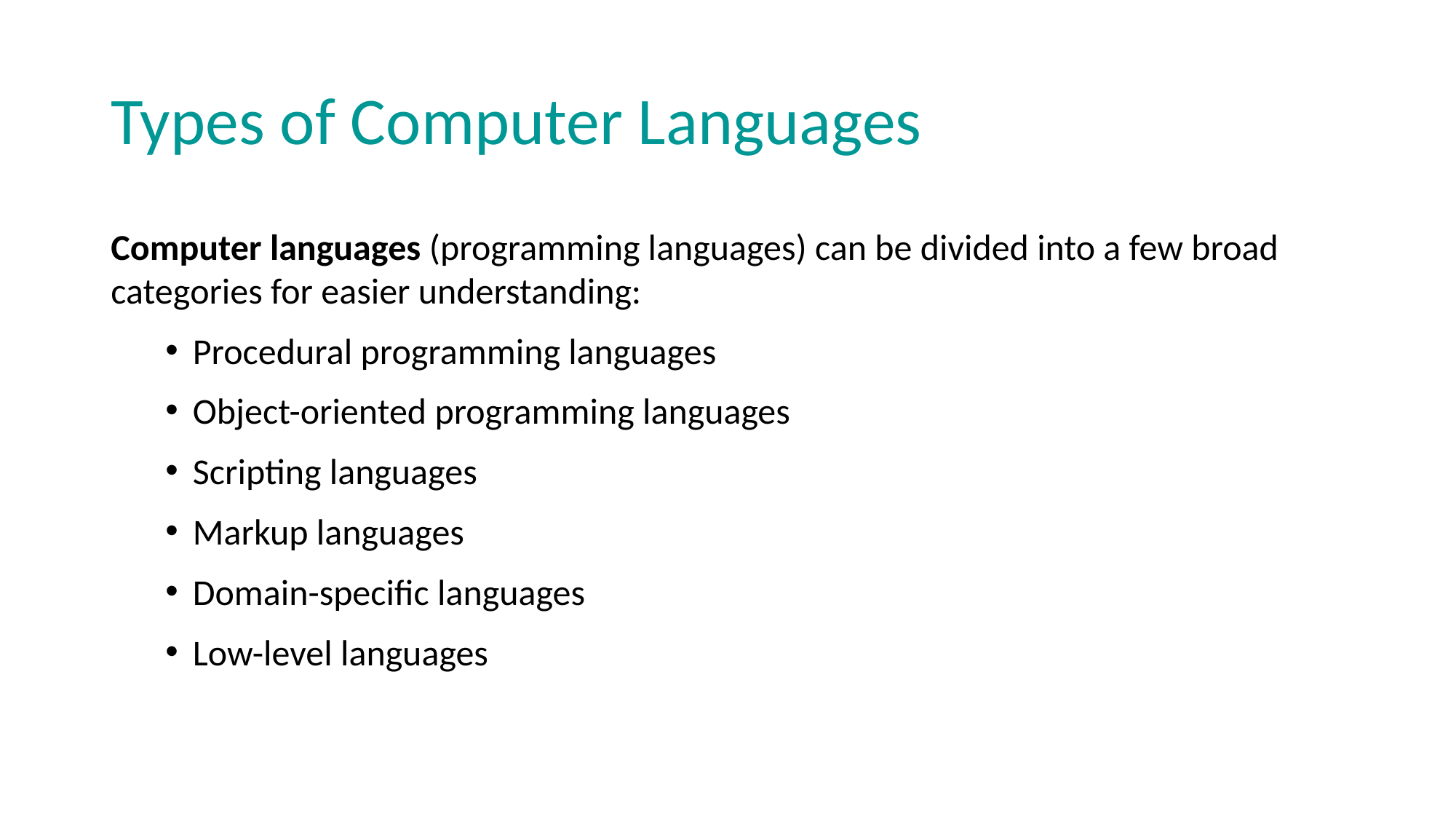

# Types of Computer Languages
Computer languages (programming languages) can be divided into a few broad categories for easier understanding:
Procedural programming languages
Object-oriented programming languages
Scripting languages
Markup languages
Domain-specific languages
Low-level languages